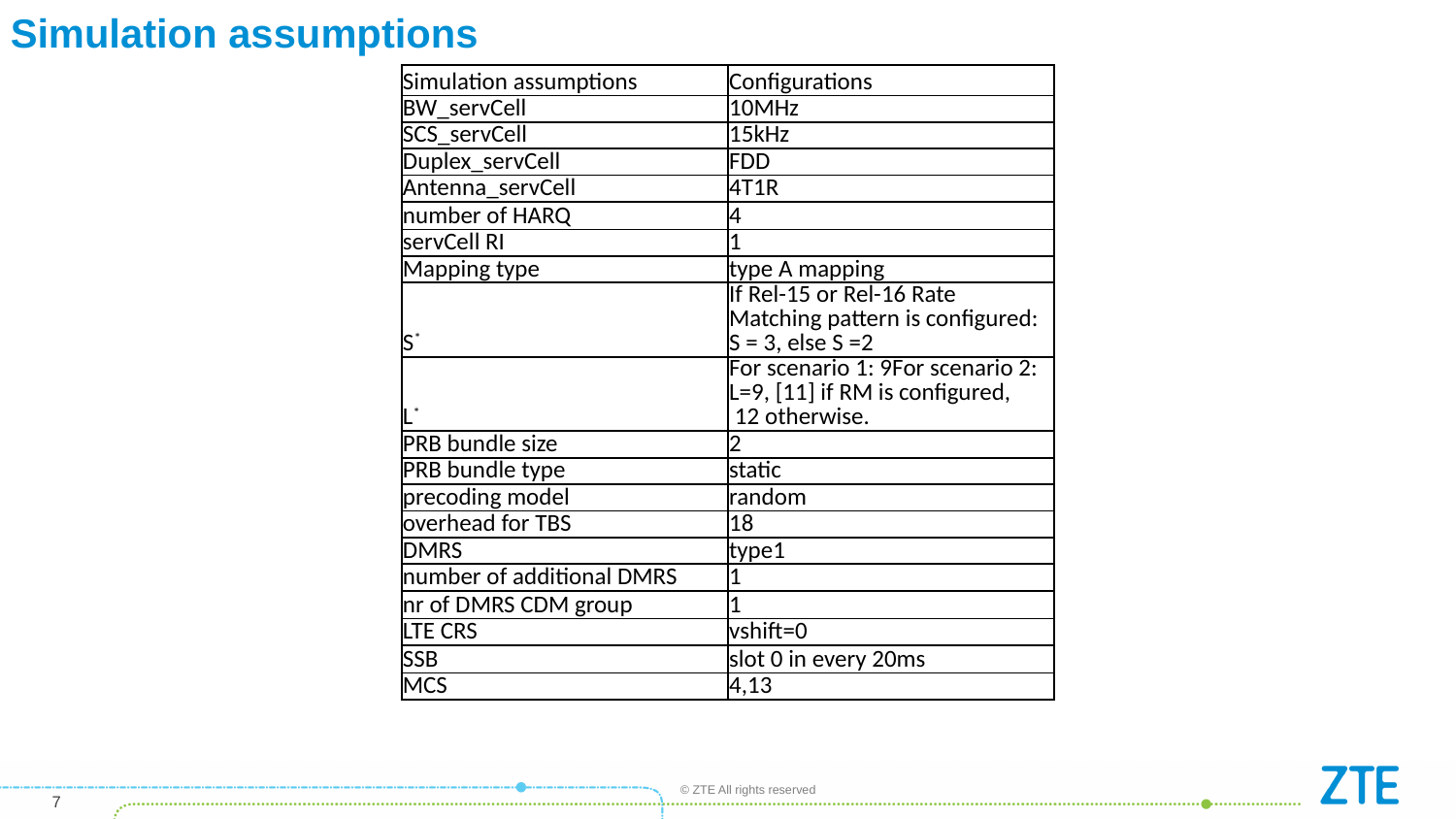

# Simulation assumptions
| Simulation assumptions | Configurations |
| --- | --- |
| BW\_servCell | 10MHz |
| SCS\_servCell | 15kHz |
| Duplex\_servCell | FDD |
| Antenna\_servCell | 4T1R |
| number of HARQ | 4 |
| servCell RI | 1 |
| Mapping type | type A mapping |
| S\* | If Rel-15 or Rel-16 Rate Matching pattern is configured: S = 3, else S =2 |
| L\* | For scenario 1: 9For scenario 2: L=9, [11] if RM is configured, 12 otherwise. |
| PRB bundle size | 2 |
| PRB bundle type | static |
| precoding model | random |
| overhead for TBS | 18 |
| DMRS | type1 |
| number of additional DMRS | 1 |
| nr of DMRS CDM group | 1 |
| LTE CRS | vshift=0 |
| SSB | slot 0 in every 20ms |
| MCS | 4,13 |